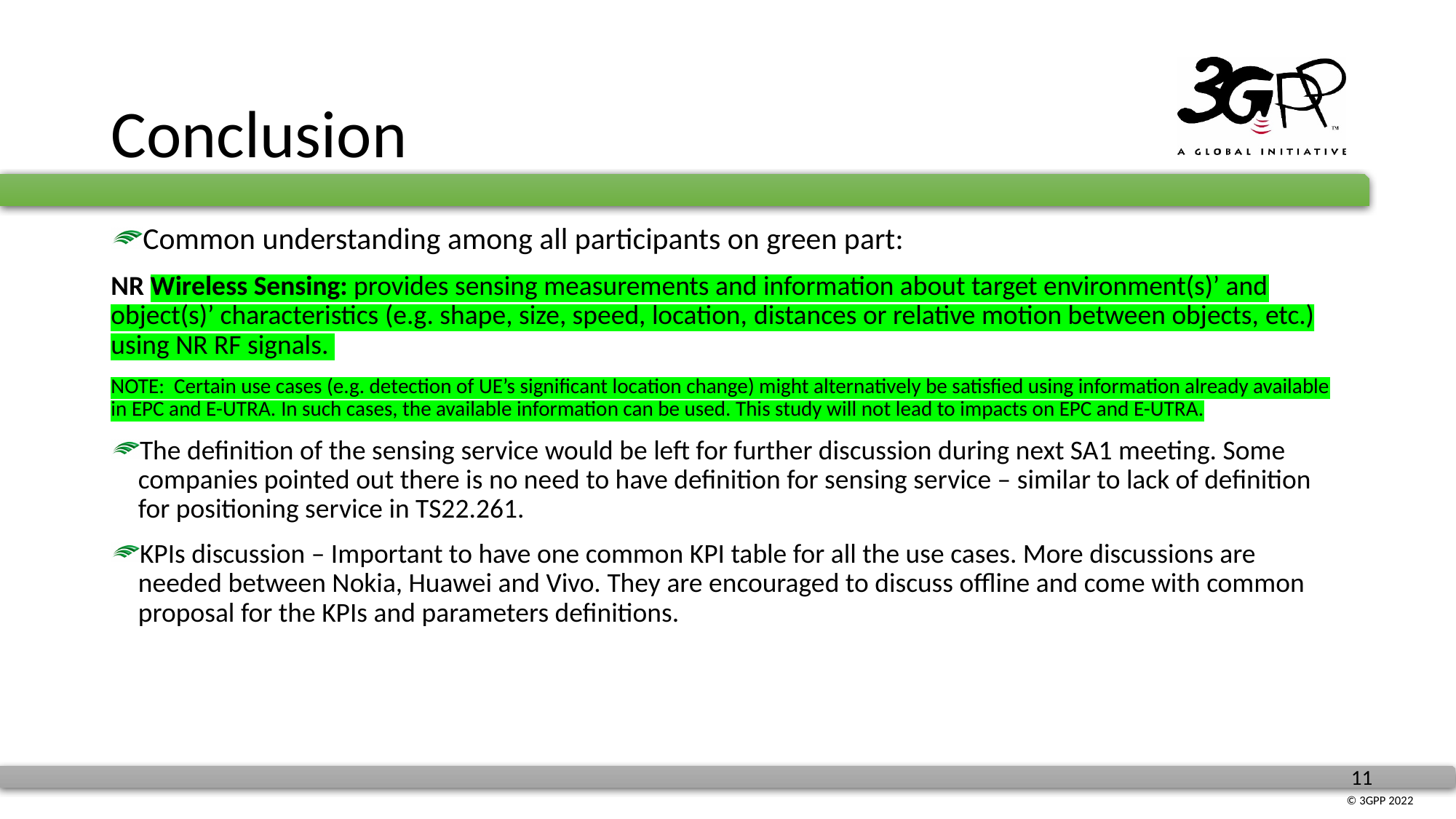

# Conclusion
Common understanding among all participants on green part:
NR Wireless Sensing: provides sensing measurements and information about target environment(s)’ and object(s)’ characteristics (e.g. shape, size, speed, location, distances or relative motion between objects, etc.) using NR RF signals.
NOTE:  Certain use cases (e.g. detection of UE’s significant location change) might alternatively be satisfied using information already available in EPC and E-UTRA. In such cases, the available information can be used. This study will not lead to impacts on EPC and E-UTRA.
The definition of the sensing service would be left for further discussion during next SA1 meeting. Some companies pointed out there is no need to have definition for sensing service – similar to lack of definition for positioning service in TS22.261.
KPIs discussion – Important to have one common KPI table for all the use cases. More discussions are needed between Nokia, Huawei and Vivo. They are encouraged to discuss offline and come with common proposal for the KPIs and parameters definitions.